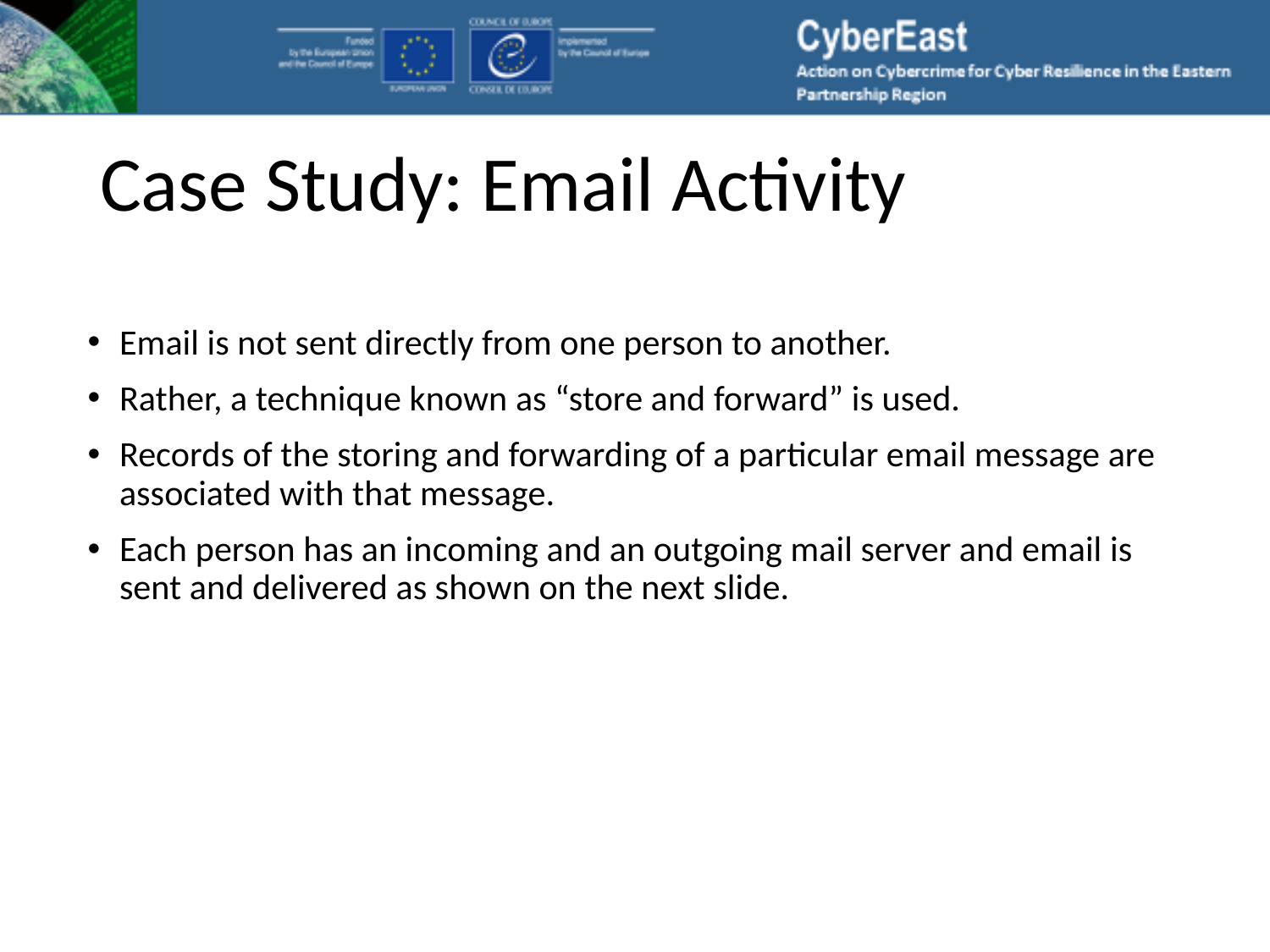

# Case Study: Email Activity
Email is not sent directly from one person to another.
Rather, a technique known as “store and forward” is used.
Records of the storing and forwarding of a particular email message are associated with that message.
Each person has an incoming and an outgoing mail server and email is sent and delivered as shown on the next slide.